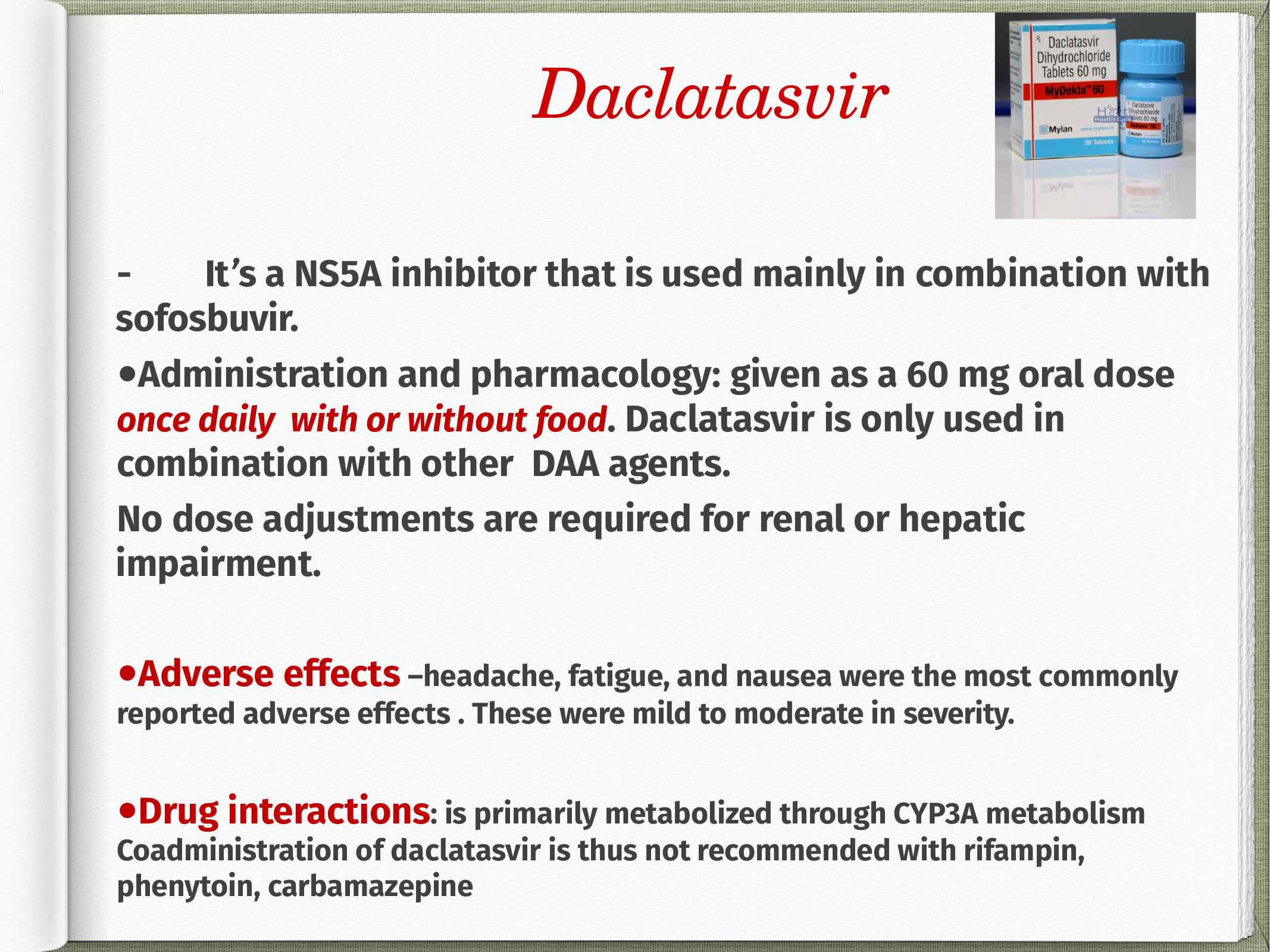

Daclatasvir

-	It’s a NS5A inhibitor that is used mainly in combination with sofosbuvir.
Administration and pharmacology: given as a 60 mg oral dose once daily  with or without food. Daclatasvir is only used in combination with other  DAA agents.
No dose adjustments are required for renal or hepatic impairment.

Adverse effects –headache, fatigue, and nausea were the most commonly  reported adverse effects . These were mild to moderate in severity.

Drug interactions: is primarily metabolized through CYP3A metabolism  Coadministration of daclatasvir is thus not recommended with rifampin,  phenytoin, carbamazepine